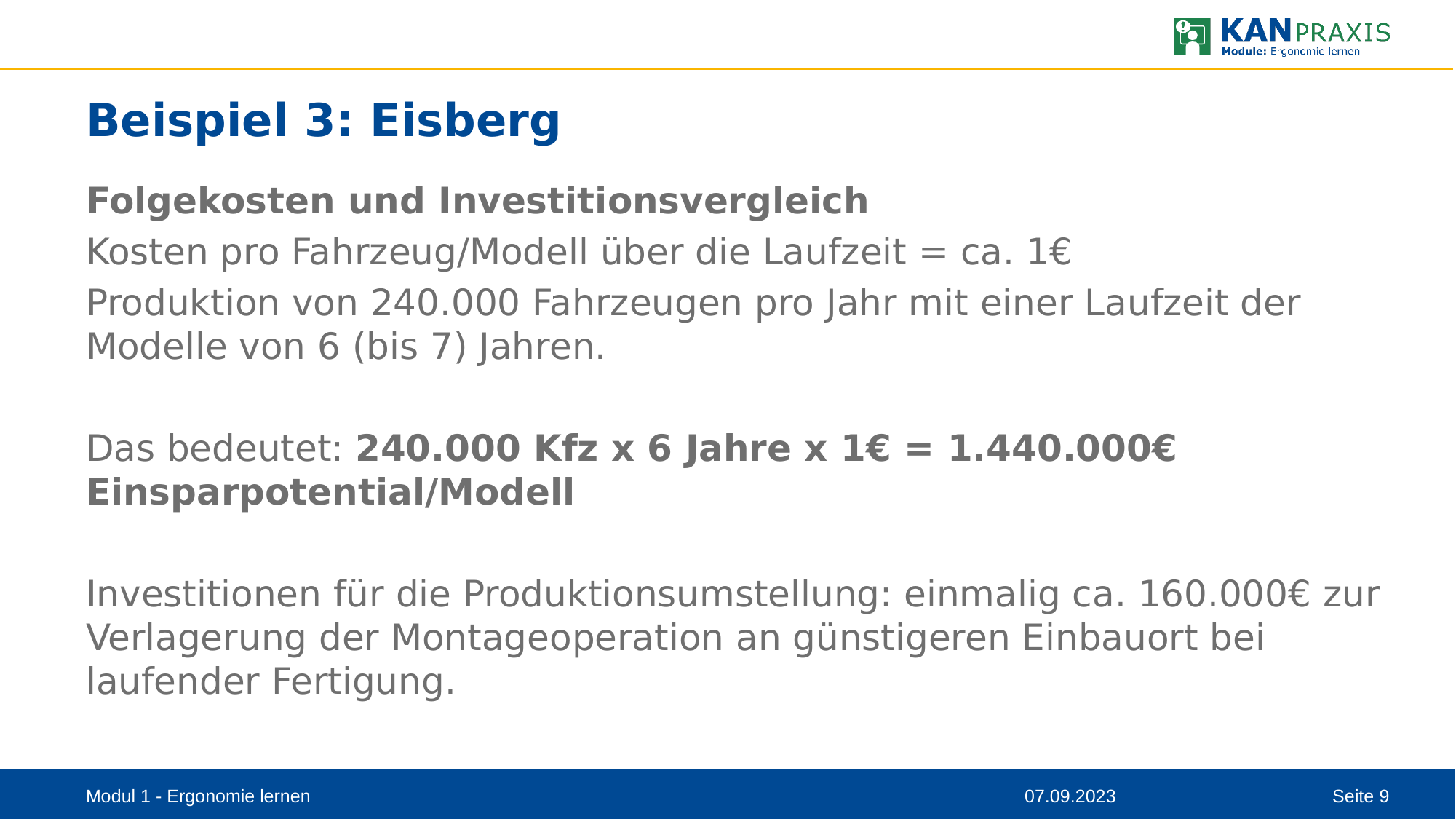

# Beispiel 3: Eisberg
Folgekosten und Investitionsvergleich
Kosten pro Fahrzeug/Modell über die Laufzeit = ca. 1€
Produktion von 240.000 Fahrzeugen pro Jahr mit einer Laufzeit der Modelle von 6 (bis 7) Jahren.

Das bedeutet: 240.000 Kfz x 6 Jahre x 1€ = 1.440.000€ Einsparpotential/Modell

Investitionen für die Produktionsumstellung: einmalig ca. 160.000€ zur Verlagerung der Montageoperation an günstigeren Einbauort bei laufender Fertigung.
Modul 1 - Ergonomie lernen
07.09.2023
Seite 9